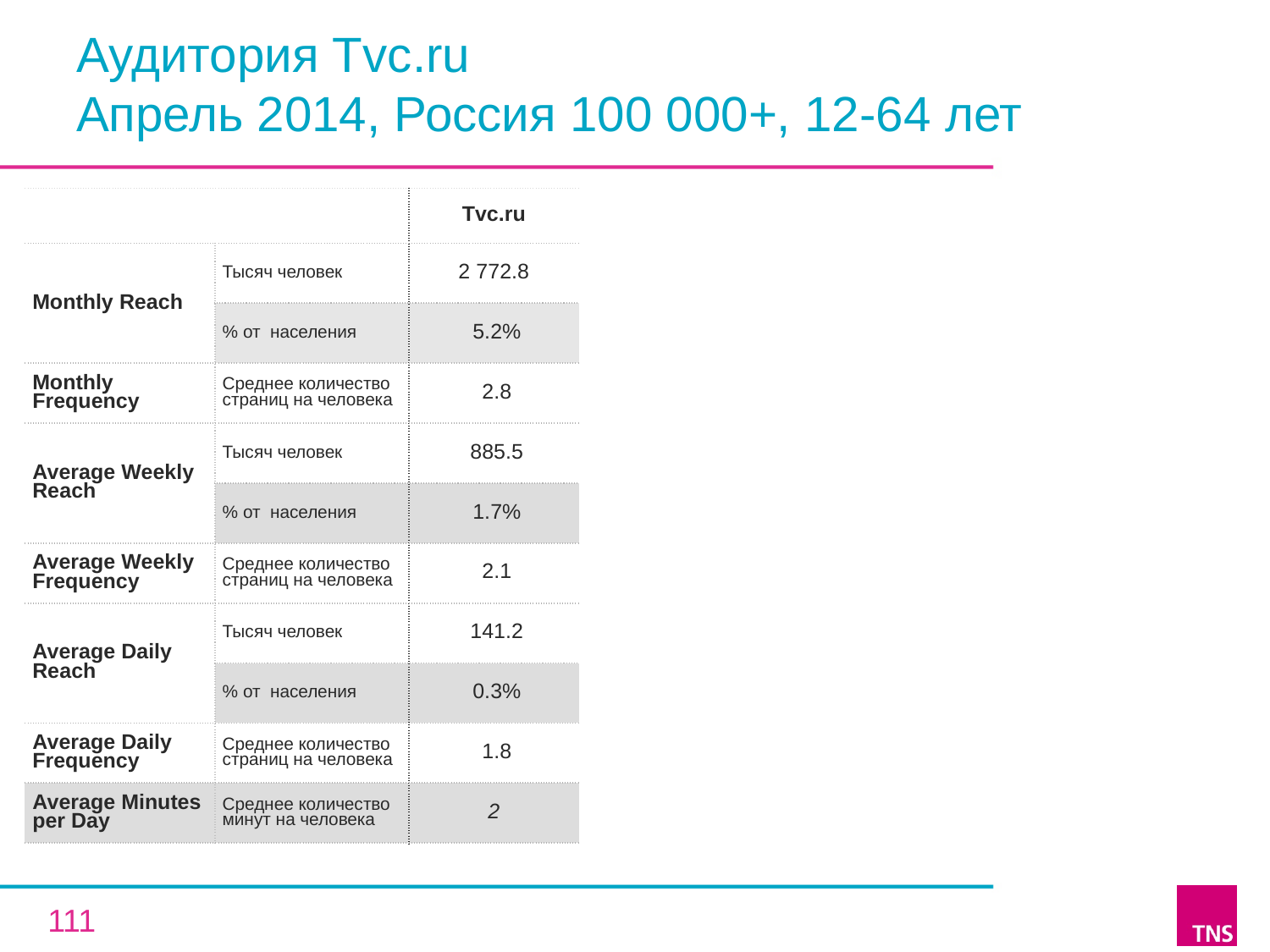

# Аудитория Tvc.ru Апрель 2014, Россия 100 000+, 12-64 лет
|  |  | Tvc.ru |
| --- | --- | --- |
| Monthly Reach | Тысяч человек | 2 772.8 |
|  | % от населения | 5.2% |
| Monthly Frequency | Среднее количество страниц на человека | 2.8 |
| Average Weekly Reach | Тысяч человек | 885.5 |
|  | % от населения | 1.7% |
| Average Weekly Frequency | Среднее количество страниц на человека | 2.1 |
| Average Daily Reach | Тысяч человек | 141.2 |
|  | % от населения | 0.3% |
| Average Daily Frequency | Среднее количество страниц на человека | 1.8 |
| Average Minutes per Day | Среднее количество минут на человека | 2 |

111